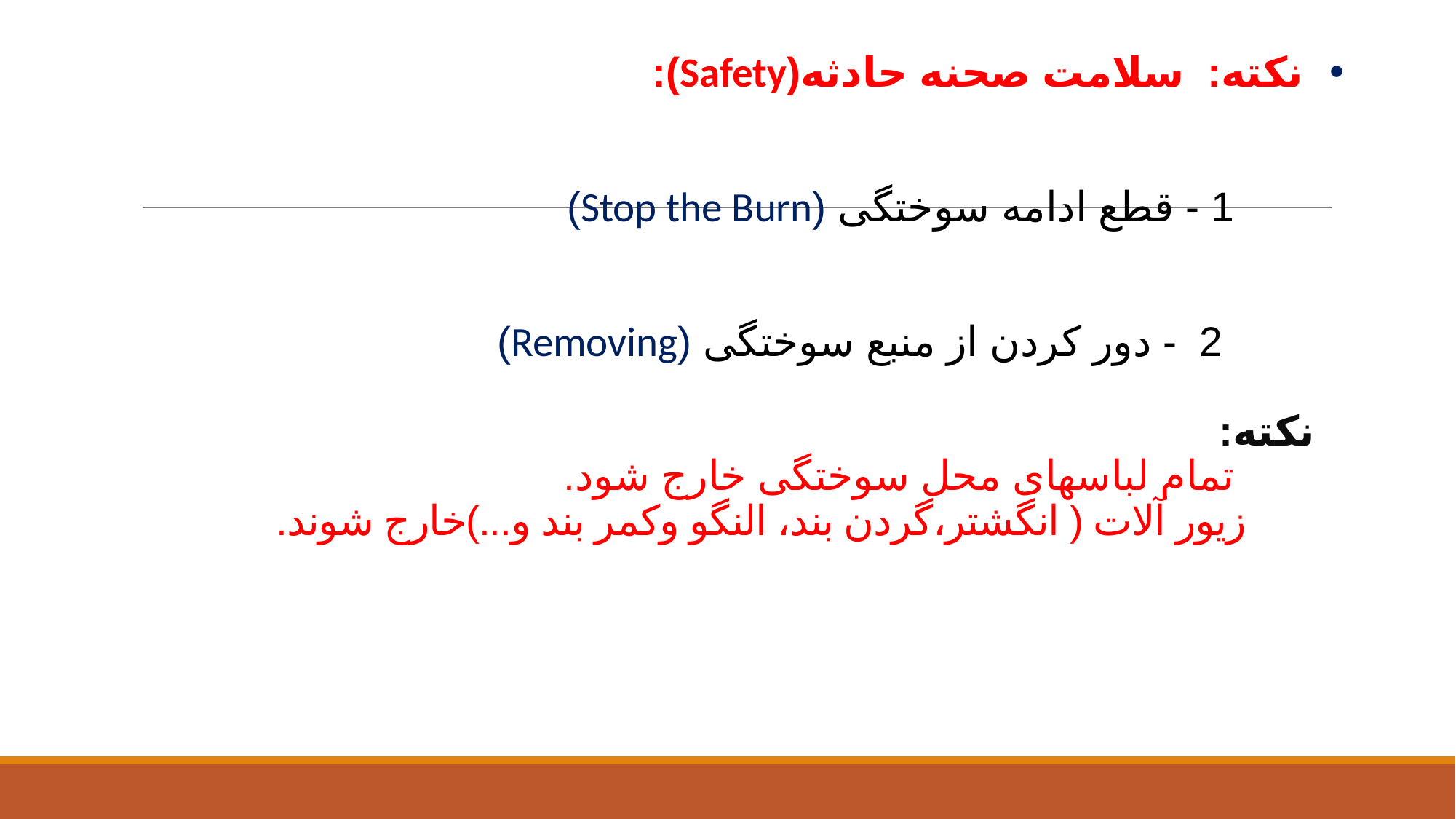

# نکته:  سلامت صحنه حادثه(Safety): 1 - قطع ادامه سوختگی (Stop the Burn) 2  - دور کردن از منبع سوختگی (Removing) نکته: تمام لباسهای محل سوختگی خارج شود. زیور آلات ( انگشتر،گردن بند، النگو وکمر بند و...)خارج شوند.